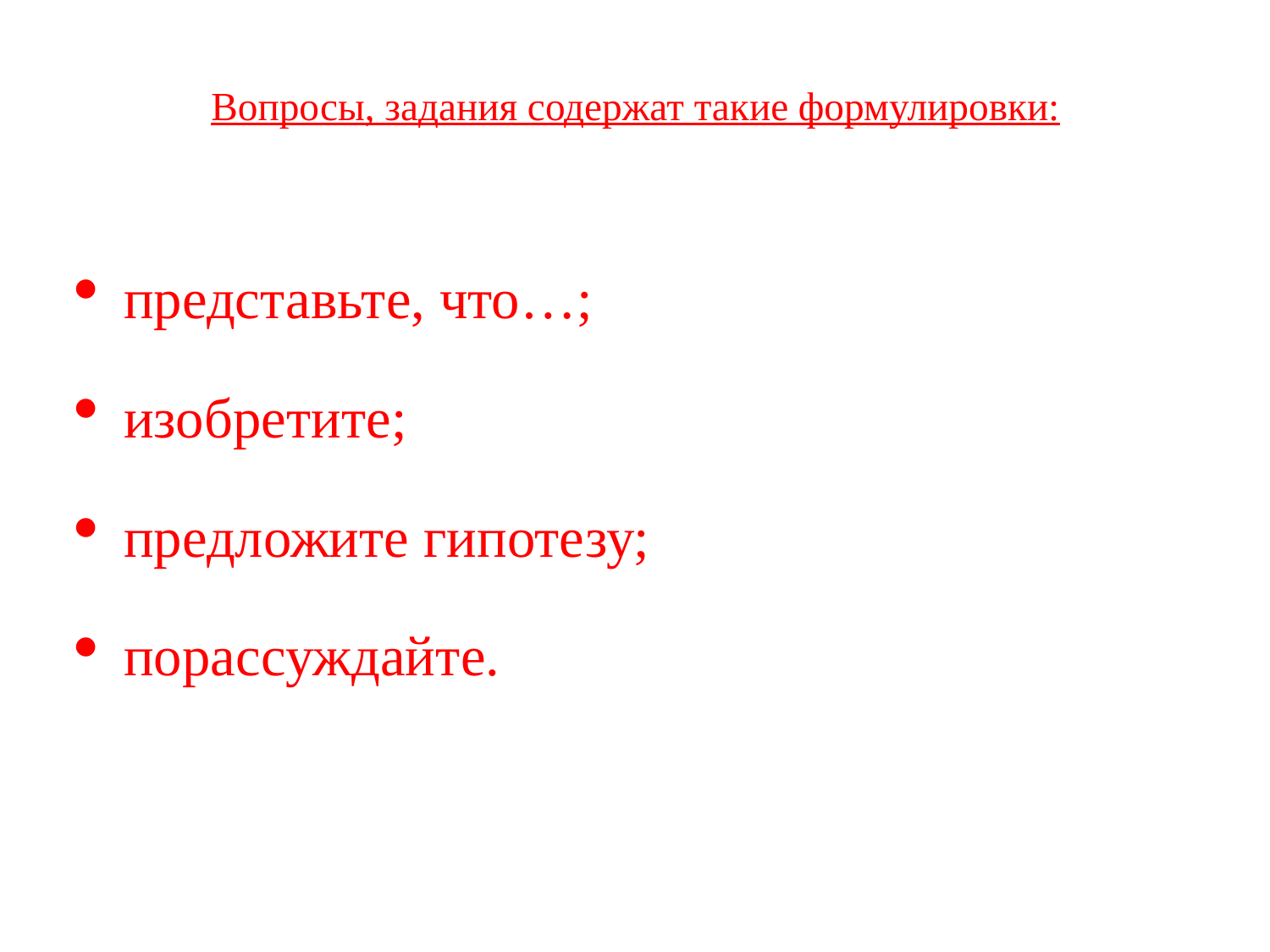

# Вопросы, задания содержат такие формулировки:
представьте, что…;
изобретите;
предложите гипотезу;
порассуждайте.